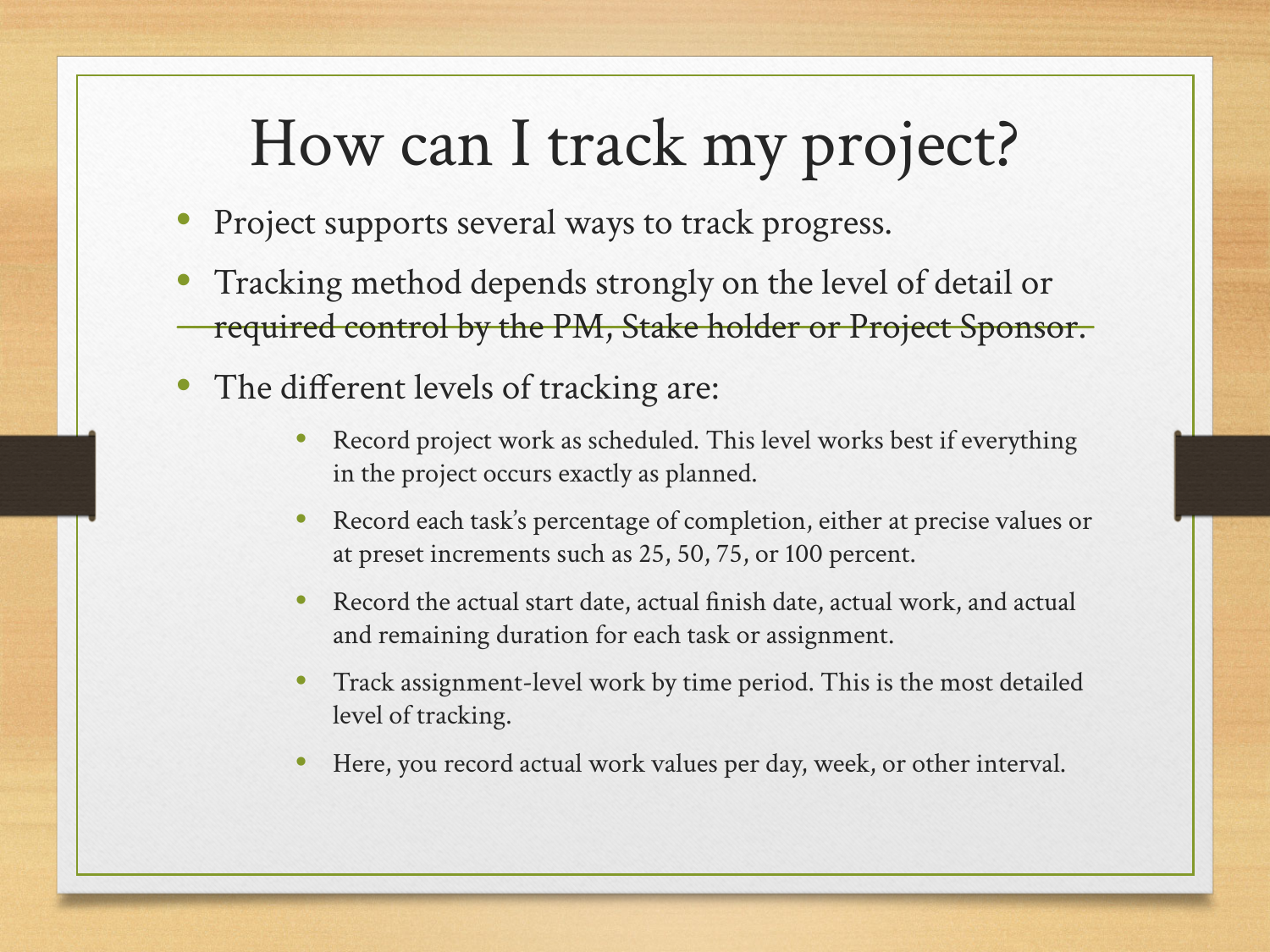

# How can I track my project?
Project supports several ways to track progress.
Tracking method depends strongly on the level of detail or required control by the PM, Stake holder or Project Sponsor.
The different levels of tracking are:
Record project work as scheduled. This level works best if everything in the project occurs exactly as planned.
Record each task’s percentage of completion, either at precise values or at preset increments such as 25, 50, 75, or 100 percent.
Record the actual start date, actual finish date, actual work, and actual and remaining duration for each task or assignment.
Track assignment-level work by time period. This is the most detailed level of tracking.
Here, you record actual work values per day, week, or other interval.